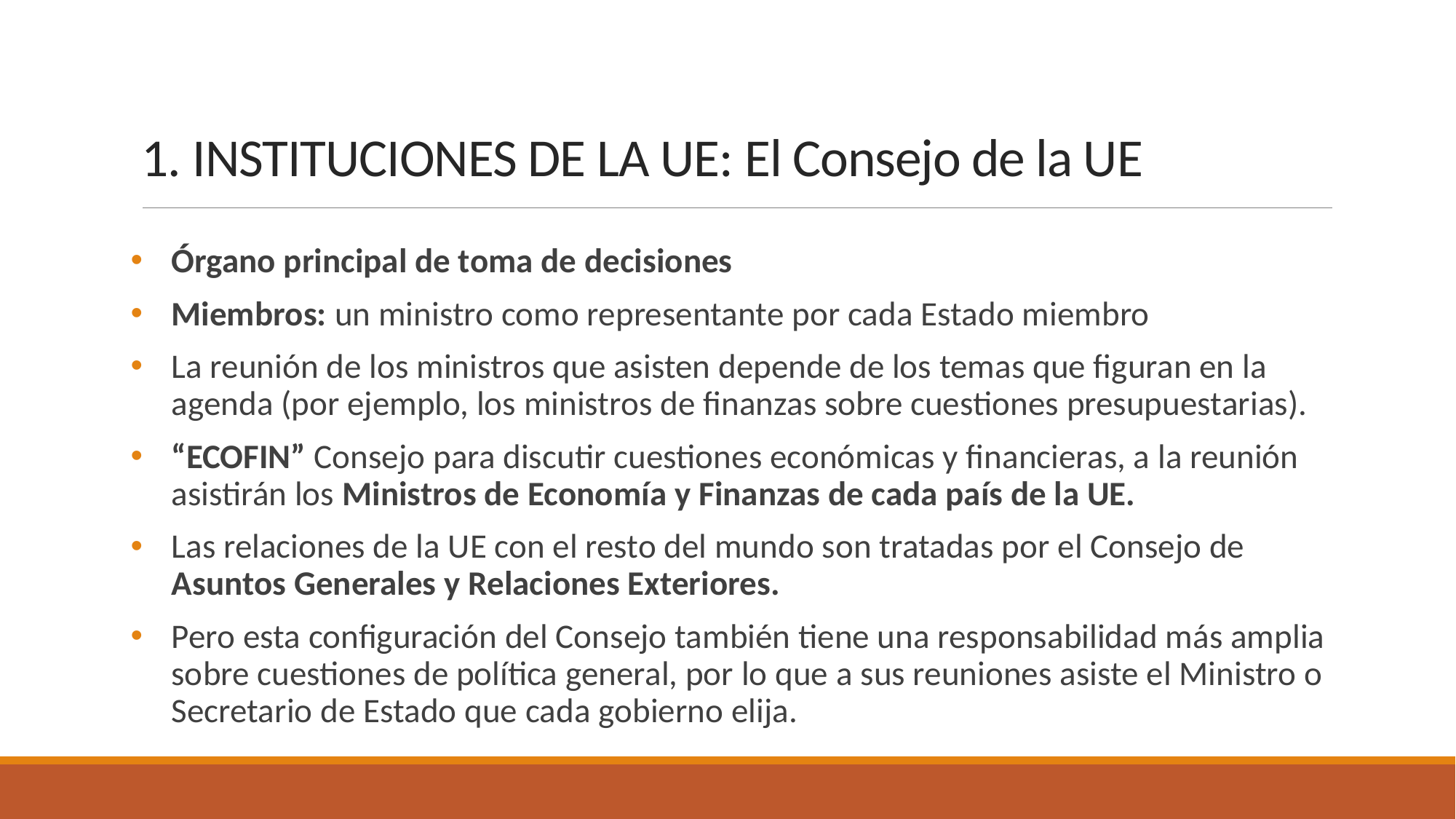

1. INSTITUCIONES DE LA UE: El Consejo de la UE
Órgano principal de toma de decisiones
Miembros: un ministro como representante por cada Estado miembro
La reunión de los ministros que asisten depende de los temas que figuran en la agenda (por ejemplo, los ministros de finanzas sobre cuestiones presupuestarias).
“ECOFIN” Consejo para discutir cuestiones económicas y financieras, a la reunión asistirán los Ministros de Economía y Finanzas de cada país de la UE.
Las relaciones de la UE con el resto del mundo son tratadas por el Consejo de Asuntos Generales y Relaciones Exteriores.
Pero esta configuración del Consejo también tiene una responsabilidad más amplia sobre cuestiones de política general, por lo que a sus reuniones asiste el Ministro o Secretario de Estado que cada gobierno elija.